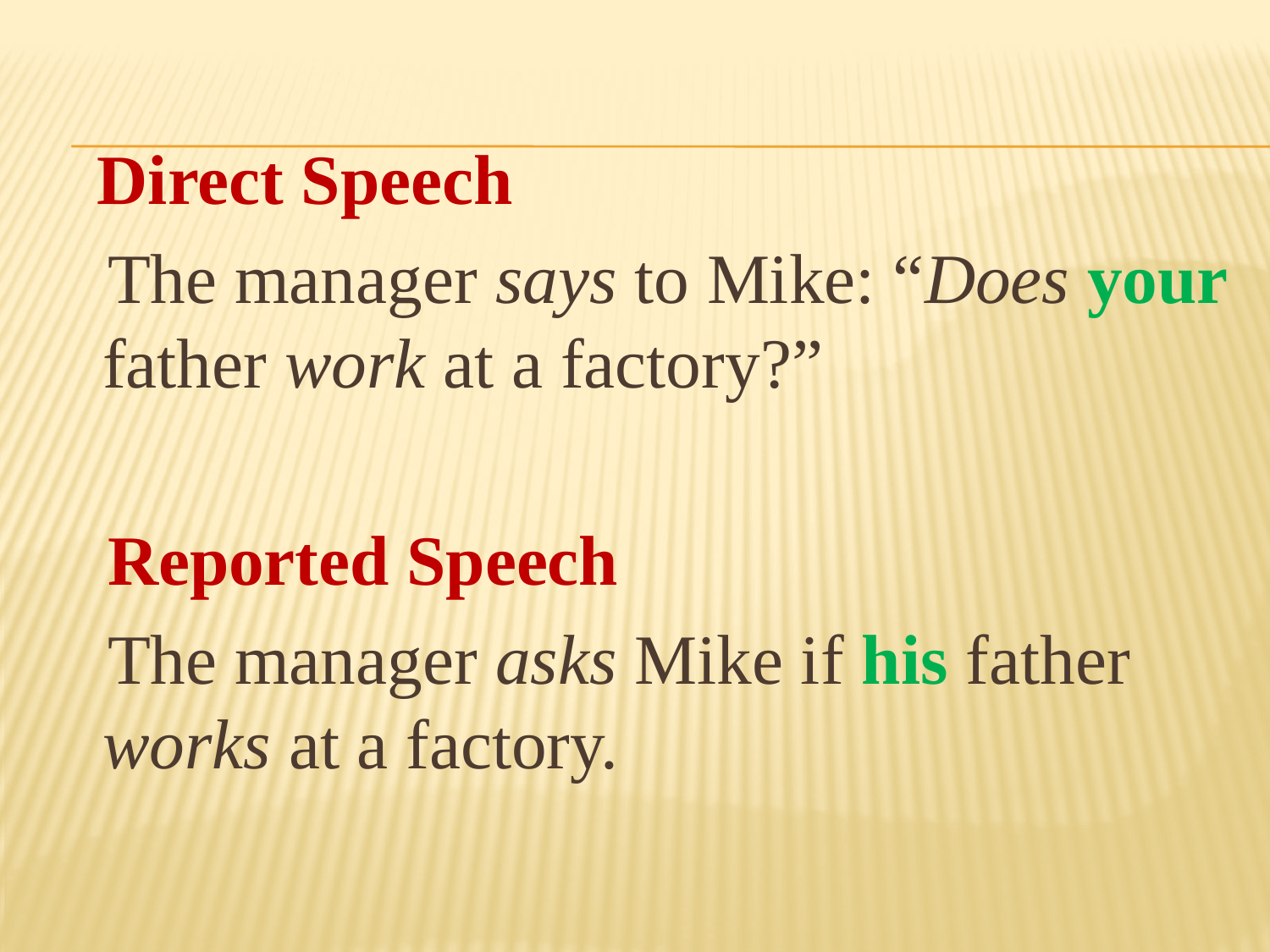

Direct Speech
   The manager says to Mike: “Does your father work at a factory?”

   Reported Speech
   The manager asks Mike if his father works at a factory.

#